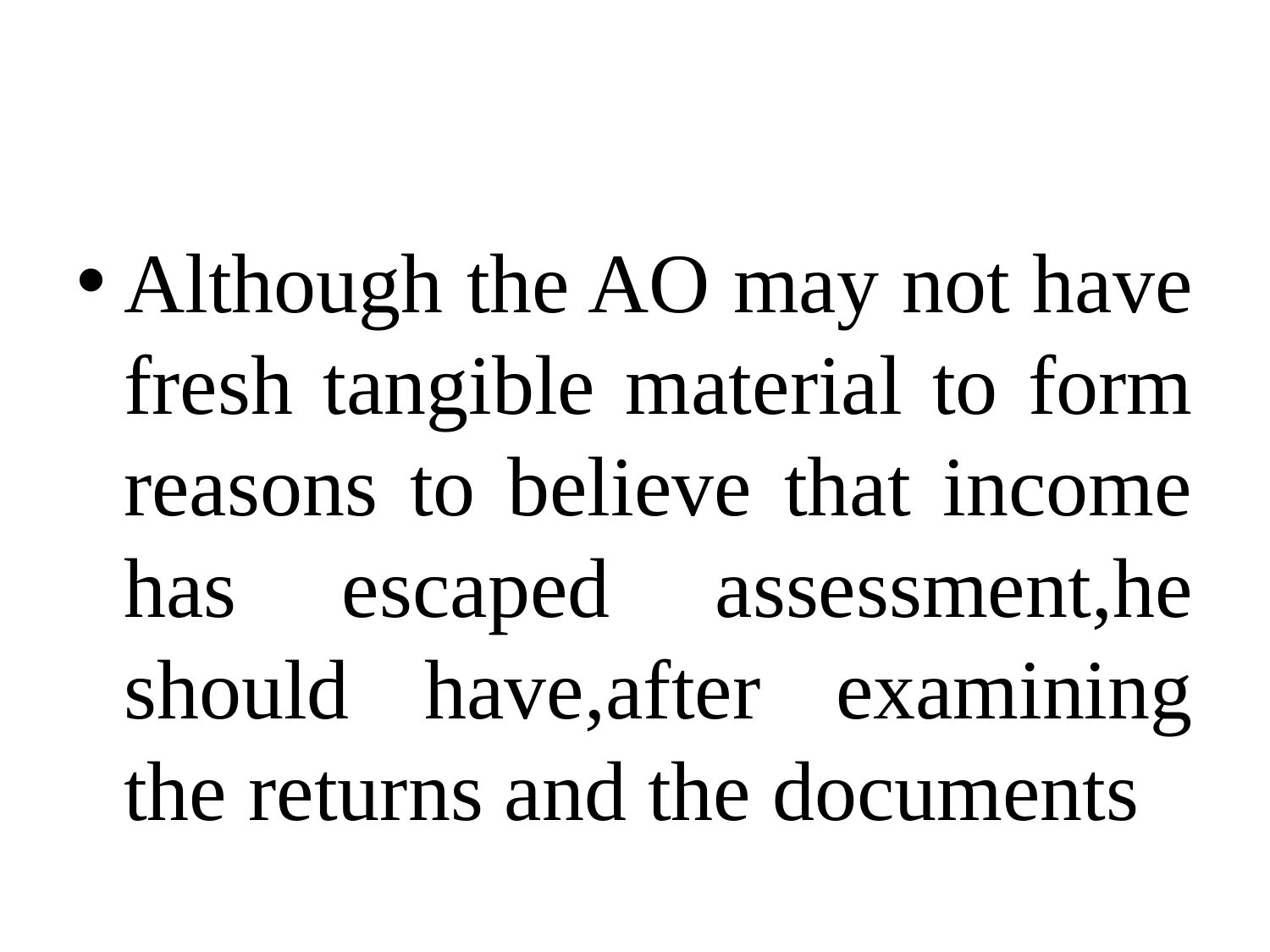

#
Although the AO may not have fresh tangible material to form reasons to believe that income has escaped assessment,he should have,after examining the returns and the documents